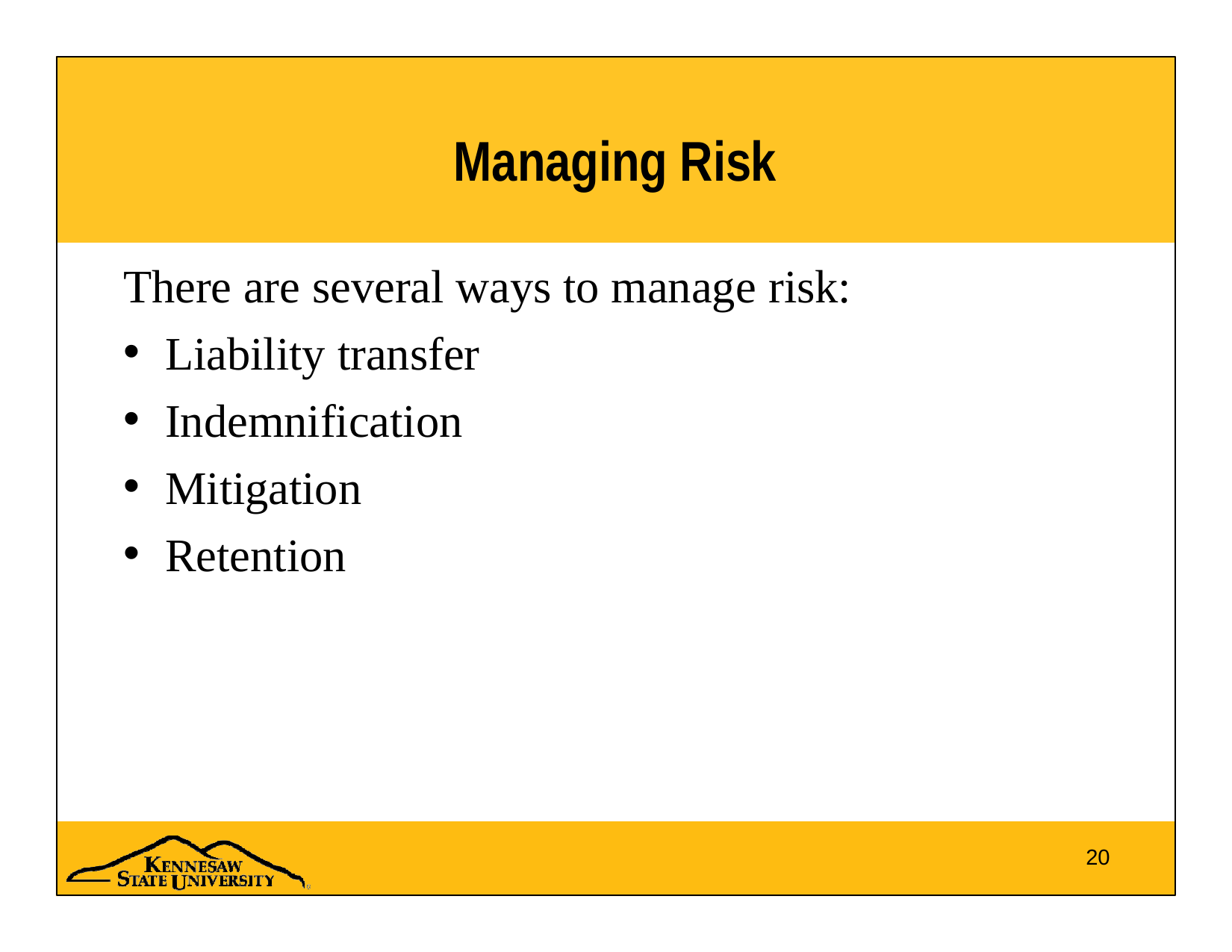

# Managing Risk
There are several ways to manage risk:
Liability transfer
Indemnification
Mitigation
Retention

20